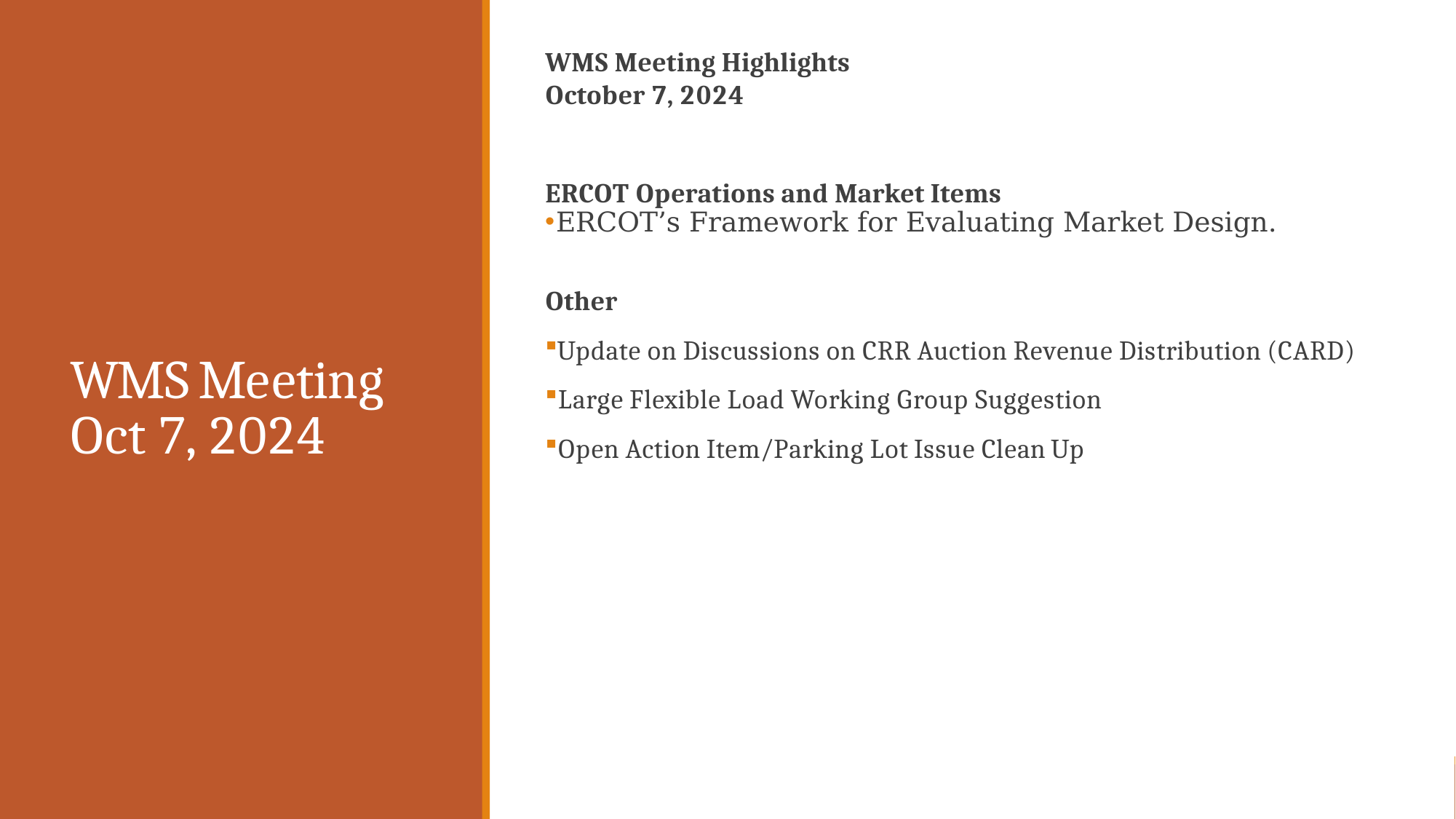

WMS Meeting Highlights
October 7, 2024

ERCOT Operations and Market Items
ERCOT’s Framework for Evaluating Market Design.

Other
Update on Discussions on CRR Auction Revenue Distribution (CARD)
Large Flexible Load Working Group Suggestion
Open Action Item/Parking Lot Issue Clean Up

# WMS Meeting  Oct 7, 2024